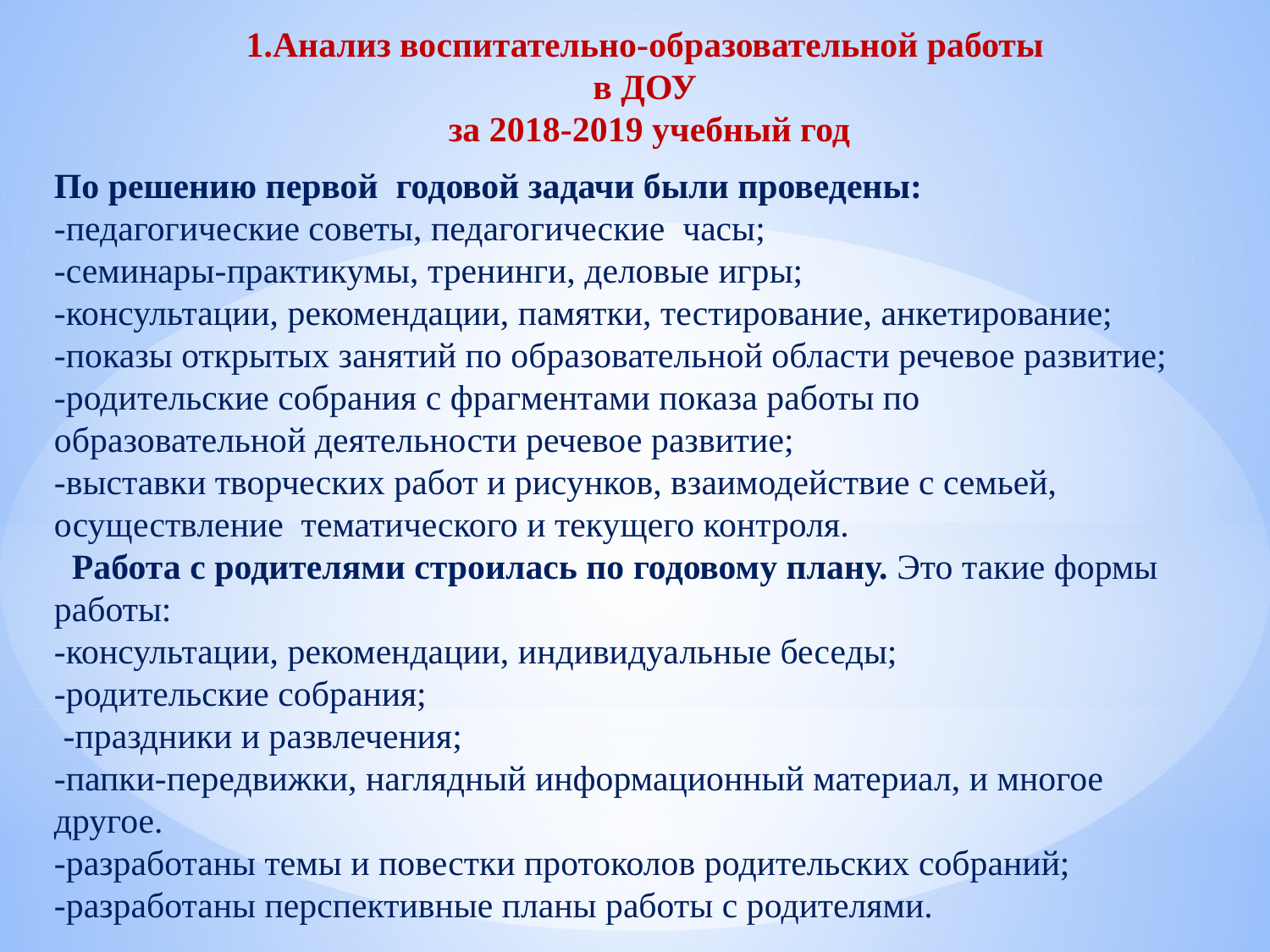

1.Анализ воспитательно-образовательной работы в ДОУ
 за 2018-2019 учебный год
По решению первой  годовой задачи были проведены:
-педагогические советы, педагогические  часы;
-семинары-практикумы, тренинги, деловые игры;
-консультации, рекомендации, памятки, тестирование, анкетирование;
-показы открытых занятий по образовательной области речевое развитие;
-родительские собрания с фрагментами показа работы по образовательной деятельности речевое развитие;
-выставки творческих работ и рисунков, взаимодействие с семьей, осуществление  тематического и текущего контроля.
  Работа с родителями строилась по годовому плану. Это такие формы работы:
-консультации, рекомендации, индивидуальные беседы;
-родительские собрания;
 -праздники и развлечения;
-папки-передвижки, наглядный информационный материал, и многое другое.
-разработаны темы и повестки протоколов родительских собраний;
-разработаны перспективные планы работы с родителями.